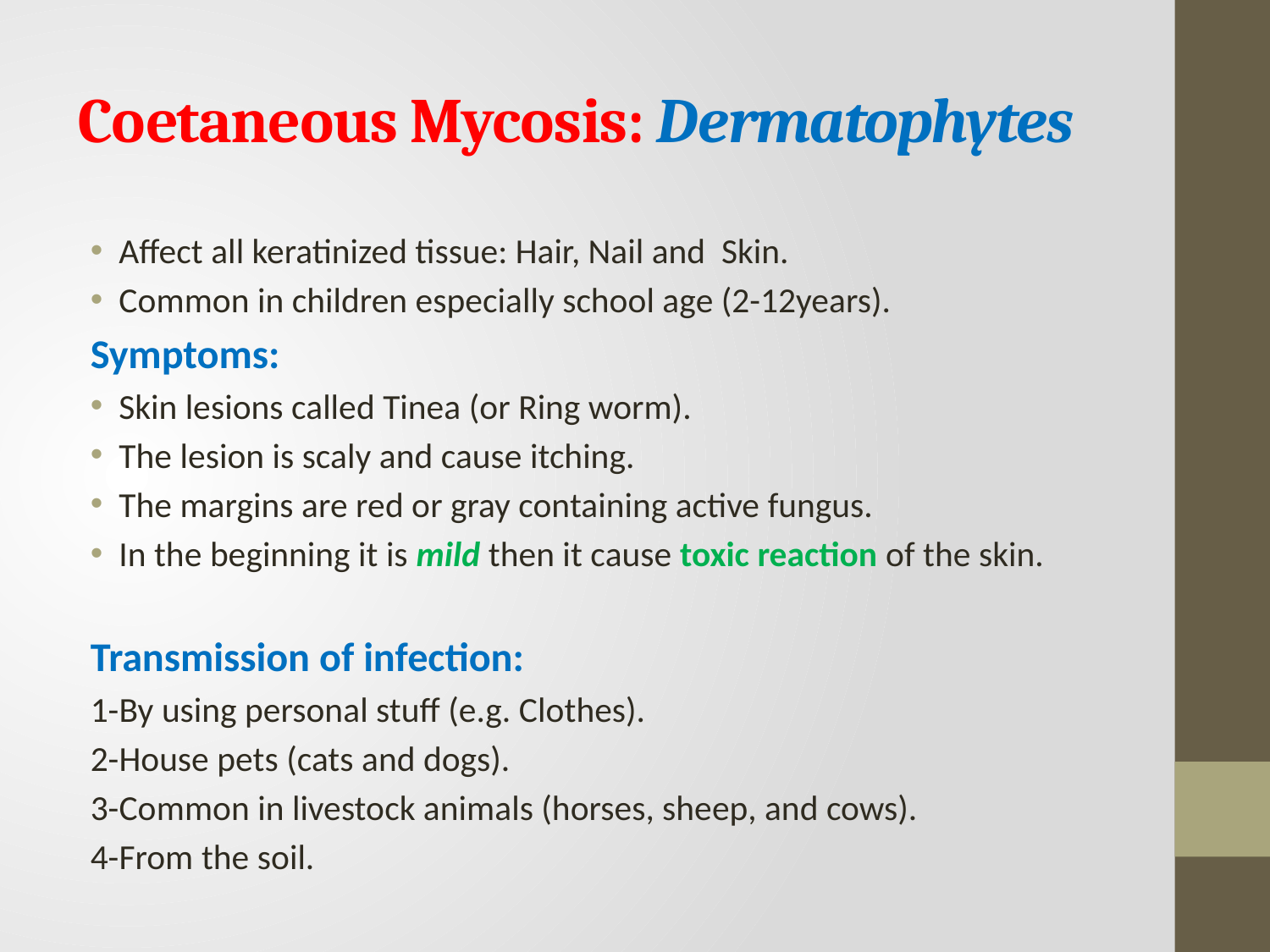

# Coetaneous Mycosis: Dermatophytes
Affect all keratinized tissue: Hair, Nail and  Skin.
Common in children especially school age (2-12years).
Symptoms:
Skin lesions called Tinea (or Ring worm).
The lesion is scaly and cause itching.
The margins are red or gray containing active fungus.
In the beginning it is mild then it cause toxic reaction of the skin.

Transmission of infection:
1-By using personal stuff (e.g. Clothes).
2-House pets (cats and dogs).
3-Common in livestock animals (horses, sheep, and cows).
4-From the soil.